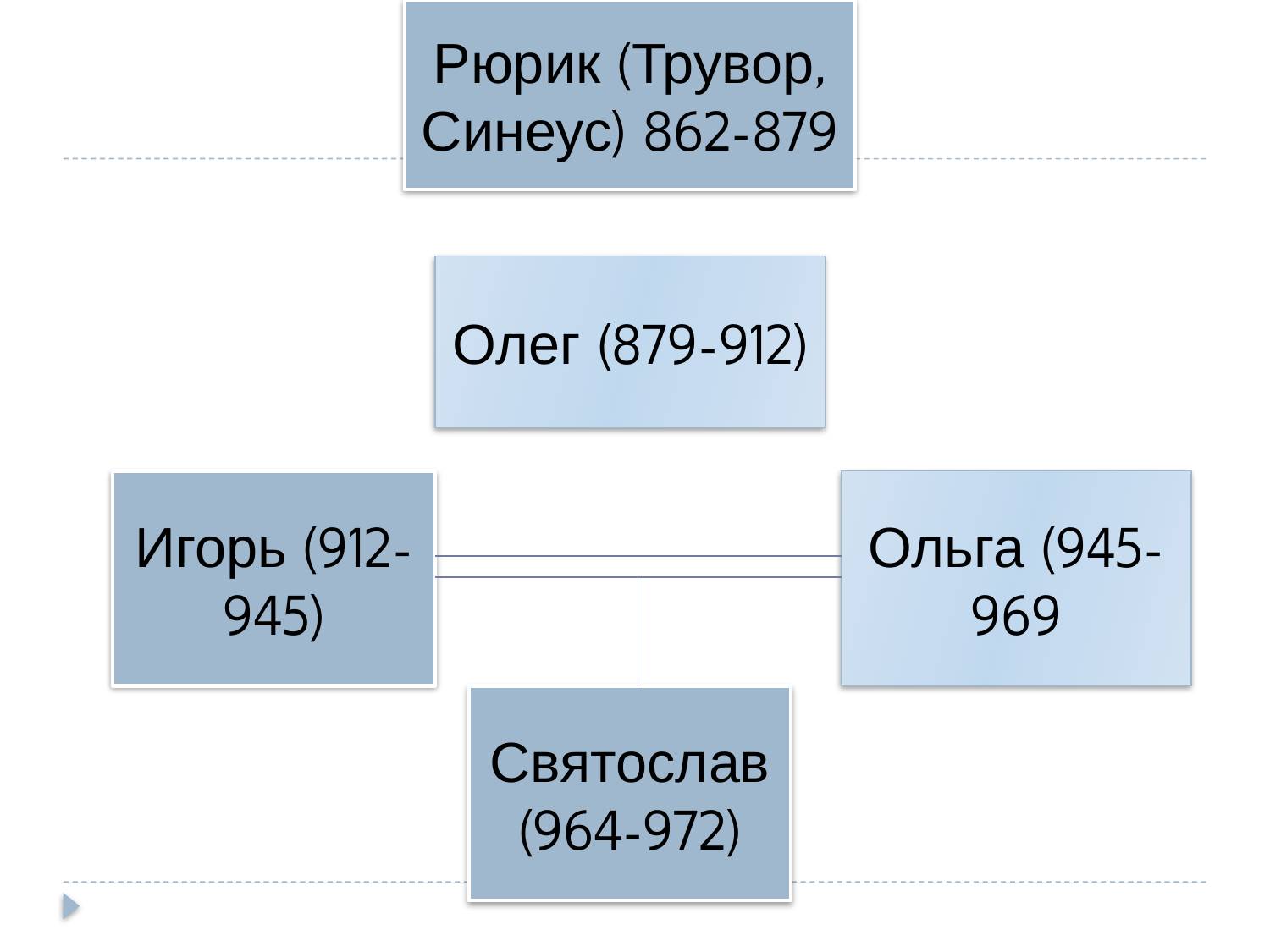

Рюрик (Трувор, Синеус) 862-879
#

Олег (879-912)
Игорь (912-945)
Ольга (945-969
Святослав (964-972)